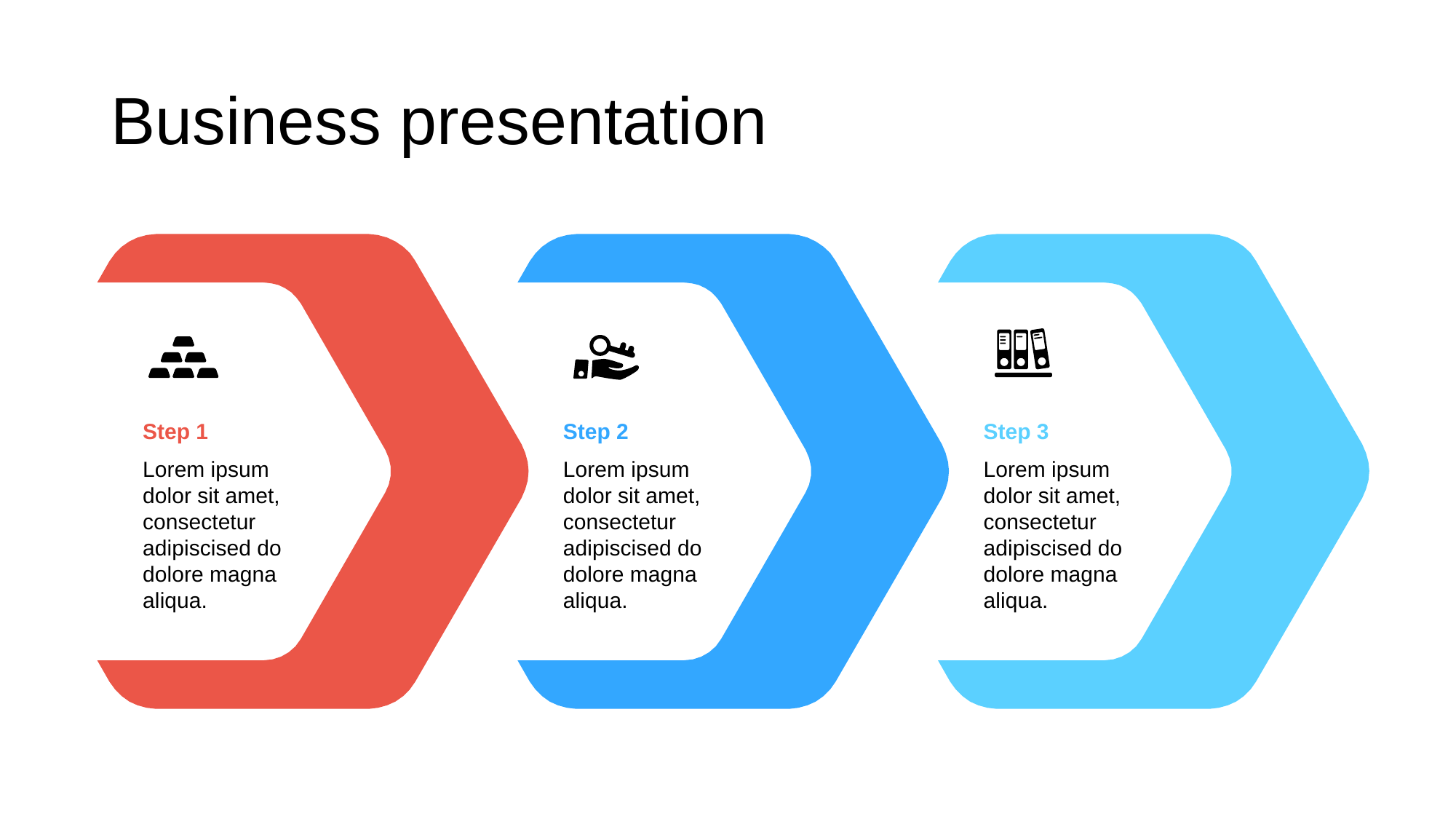

# Business presentation

Step 3
Lorem ipsum
dolor sit amet, consectetur adipiscised do
dolore magna aliqua.

Step 1
Lorem ipsum
dolor sit amet, consectetur adipiscised do
dolore magna aliqua.

Step 2
Lorem ipsum
dolor sit amet, consectetur adipiscised do
dolore magna aliqua.